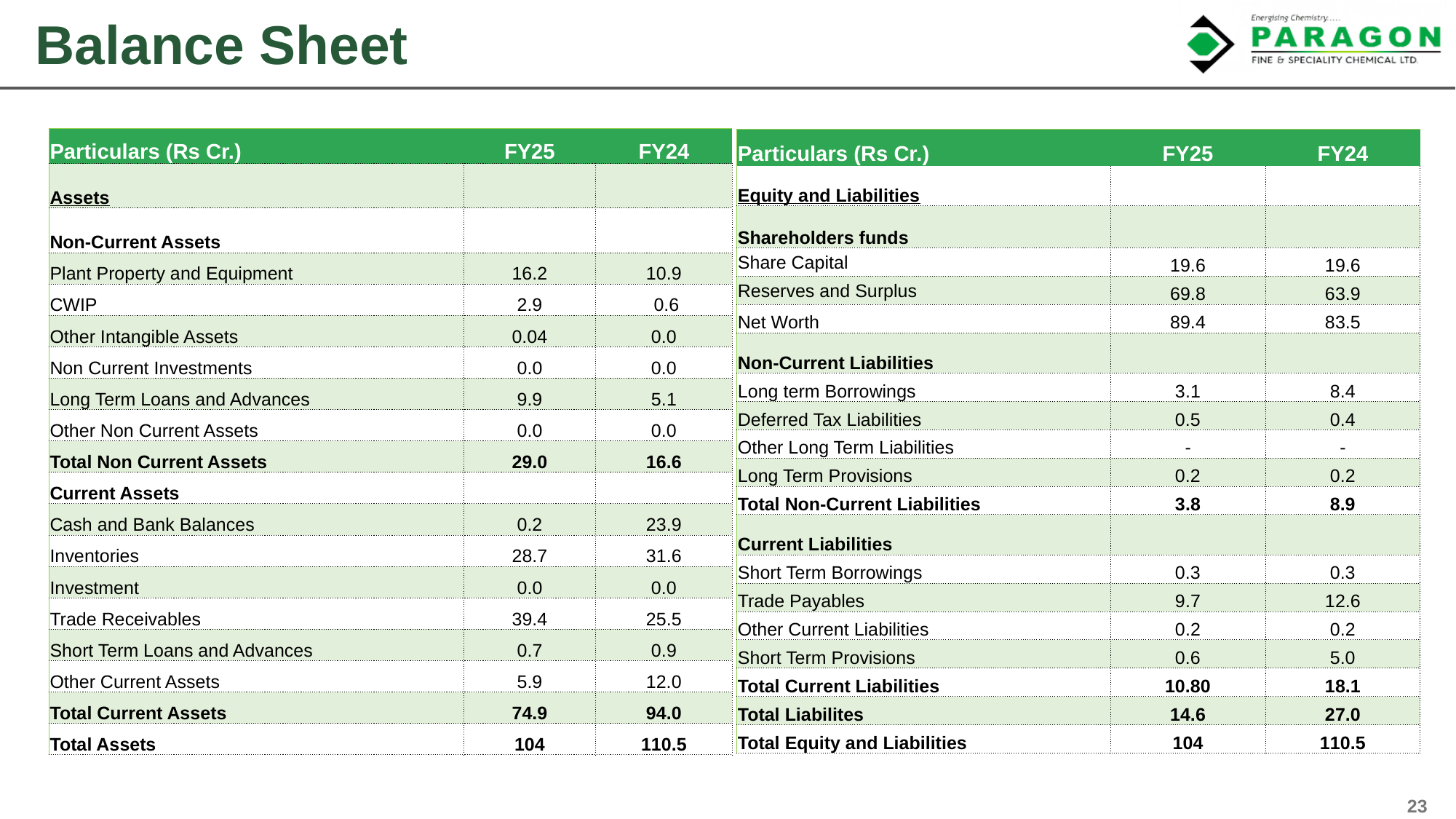

Balance Sheet
| Particulars (Rs Cr.) | FY25 | FY24 |
| --- | --- | --- |
| Assets |  |  |
| Non‐Current Assets |  |  |
| Plant Property and Equipment | 16.2 | 10.9 |
| CWIP | 2.9 | 0.6 |
| Other Intangible Assets | 0.04 | 0.0 |
| Non Current Investments | 0.0 | 0.0 |
| Long Term Loans and Advances | 9.9 | 5.1 |
| Other Non Current Assets | 0.0 | 0.0 |
| Total Non Current Assets | 29.0 | 16.6 |
| Current Assets |  |  |
| Cash and Bank Balances | 0.2 | 23.9 |
| Inventories | 28.7 | 31.6 |
| Investment | 0.0 | 0.0 |
| Trade Receivables | 39.4 | 25.5 |
| Short Term Loans and Advances | 0.7 | 0.9 |
| Other Current Assets | 5.9 | 12.0 |
| Total Current Assets | 74.9 | 94.0 |
| Total Assets | 104 | 110.5 |
| Particulars (Rs Cr.) | FY25 | FY24 |
| --- | --- | --- |
| Equity and Liabilities |  |  |
| Shareholders funds |  |  |
| Share Capital | 19.6 | 19.6 |
| Reserves and Surplus | 69.8 | 63.9 |
| Net Worth | 89.4 | 83.5 |
| Non‐Current Liabilities |  |  |
| Long term Borrowings | 3.1 | 8.4 |
| Deferred Tax Liabilities | 0.5 | 0.4 |
| Other Long Term Liabilities | - | - |
| Long Term Provisions | 0.2 | 0.2 |
| Total Non-Current Liabilities | 3.8 | 8.9 |
| Current Liabilities |  |  |
| Short Term Borrowings | 0.3 | 0.3 |
| Trade Payables | 9.7 | 12.6 |
| Other Current Liabilities | 0.2 | 0.2 |
| Short Term Provisions | 0.6 | 5.0 |
| Total Current Liabilities | 10.80 | 18.1 |
| Total Liabilites | 14.6 | 27.0 |
| Total Equity and Liabilities | 104 | 110.5 |
23